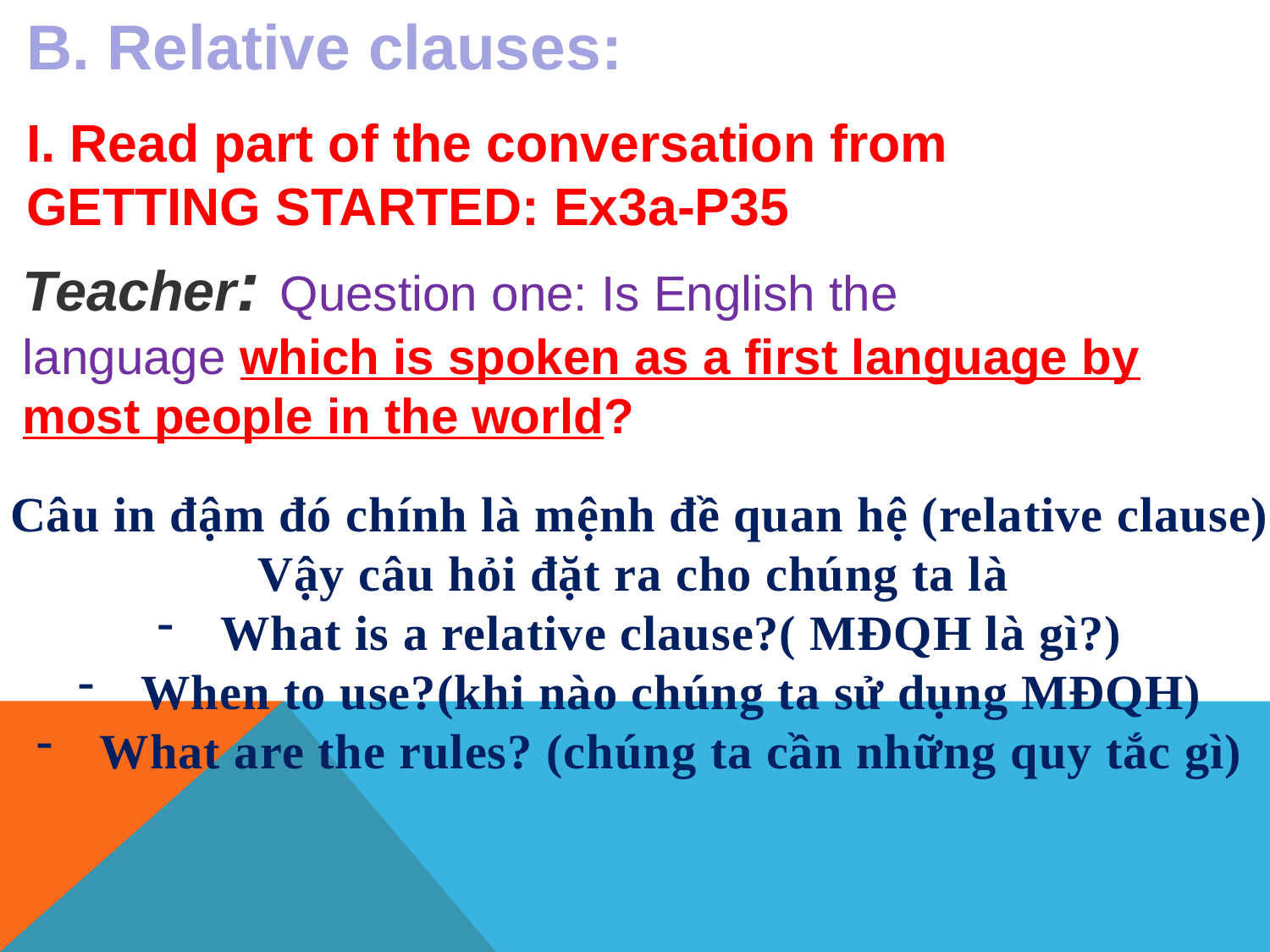

B. Relative clauses:
I. Read part of the conversation from GETTING STARTED: Ex3a-P35
Teacher: Question one: Is English the language which is spoken as a first language by most people in the world?
Câu in đậm đó chính là mệnh đề quan hệ (relative clause)
Vậy câu hỏi đặt ra cho chúng ta là
What is a relative clause?( MĐQH là gì?)
When to use?(khi nào chúng ta sử dụng MĐQH)
What are the rules? (chúng ta cần những quy tắc gì)